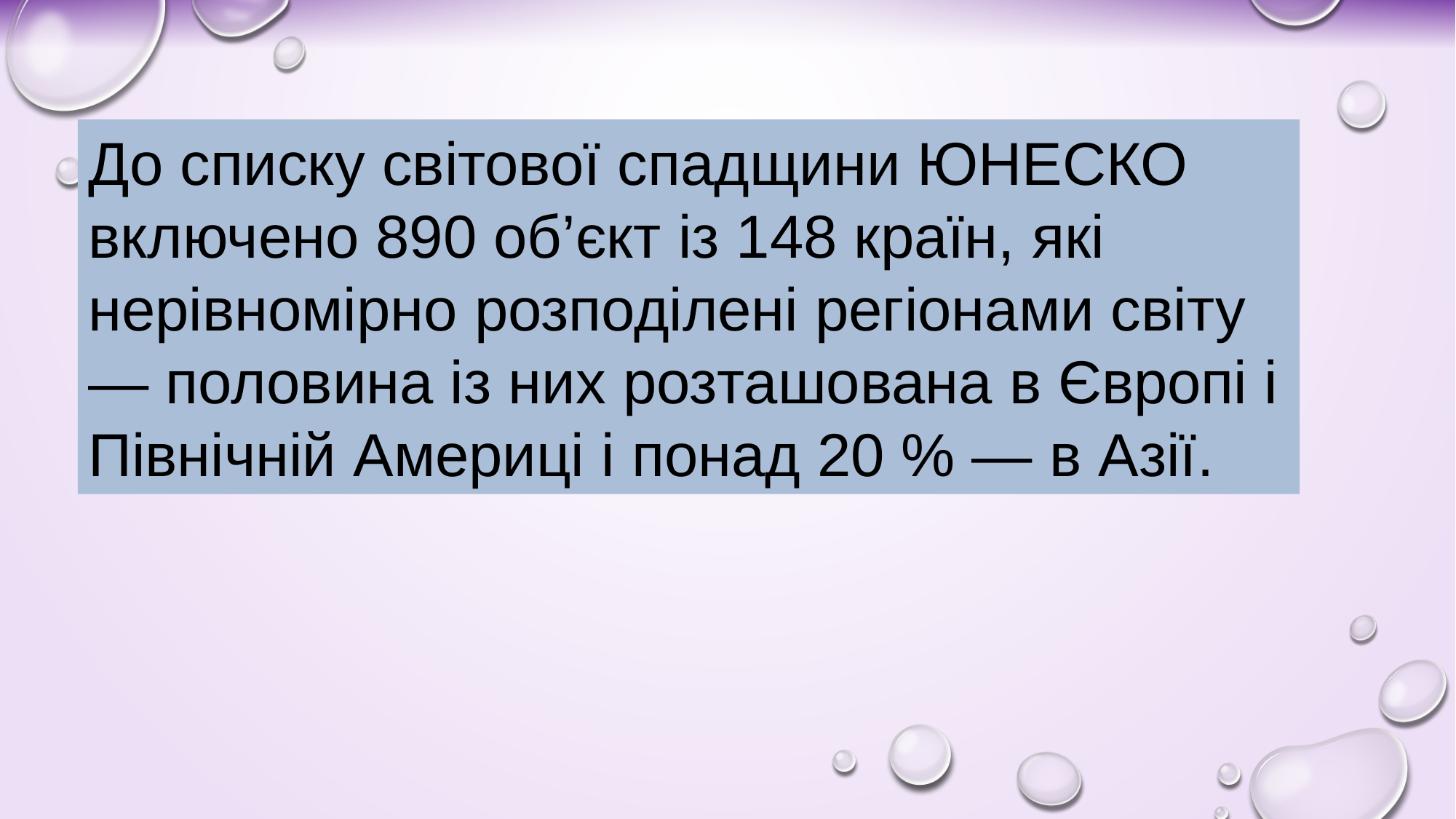

До списку світової спадщини ЮНЕСКО включено 890 об’єкт із 148 країн, які нерівномірно розподілені регіонами світу — половина із них розташована в Європі і Північній Америці і понад 20 % — в Азії.